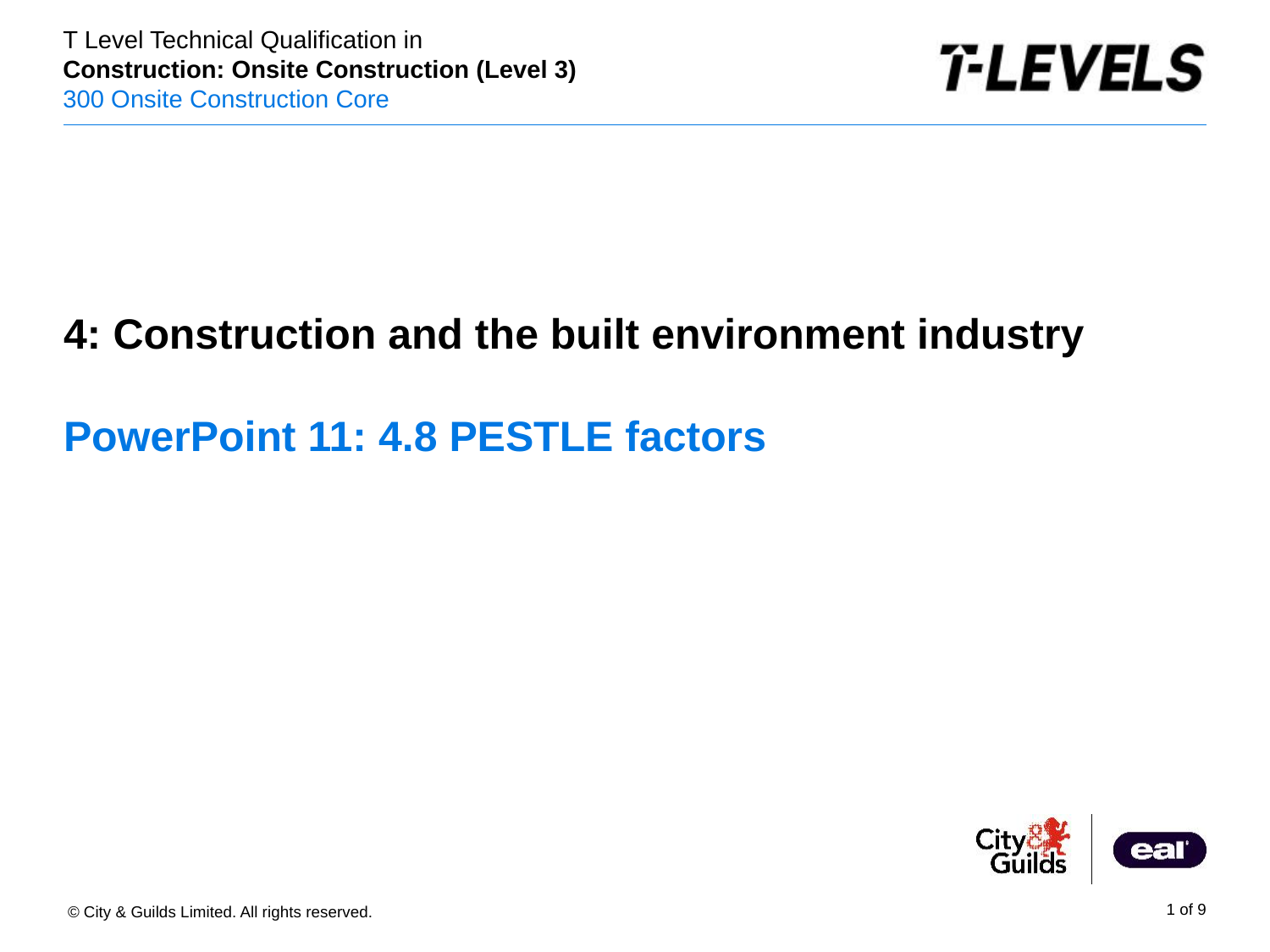

4: Construction and the built environment industry
# PowerPoint 11: 4.8 PESTLE factors